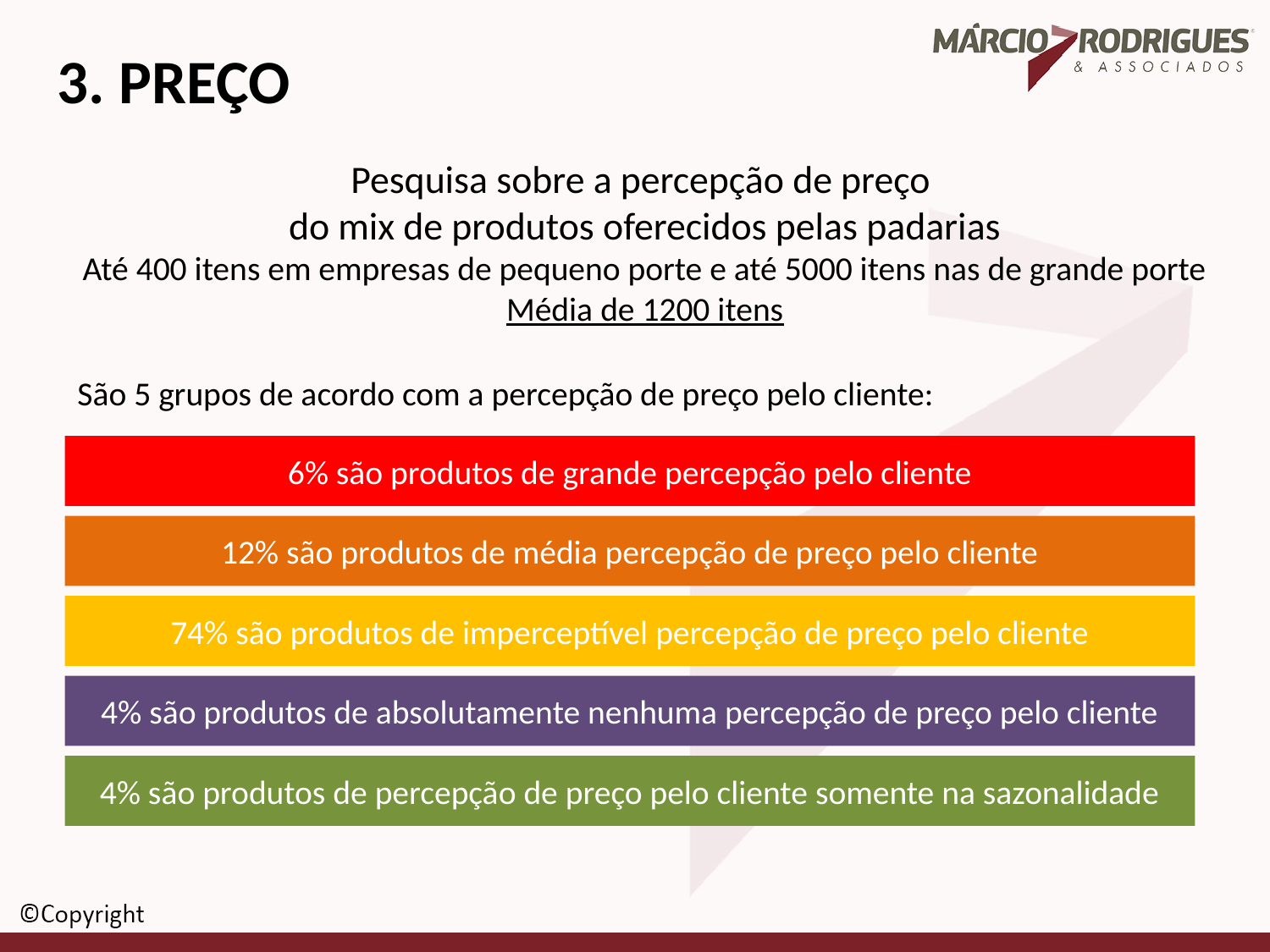

3. PREÇO
Pesquisa sobre a percepção de preço
do mix de produtos oferecidos pelas padarias
Até 400 itens em empresas de pequeno porte e até 5000 itens nas de grande porte
Média de 1200 itens
#
São 5 grupos de acordo com a percepção de preço pelo cliente:
6% são produtos de grande percepção pelo cliente
12% são produtos de média percepção de preço pelo cliente

74% são produtos de imperceptível percepção de preço pelo cliente
4% são produtos de absolutamente nenhuma percepção de preço pelo cliente
4% são produtos de percepção de preço pelo cliente somente na sazonalidade